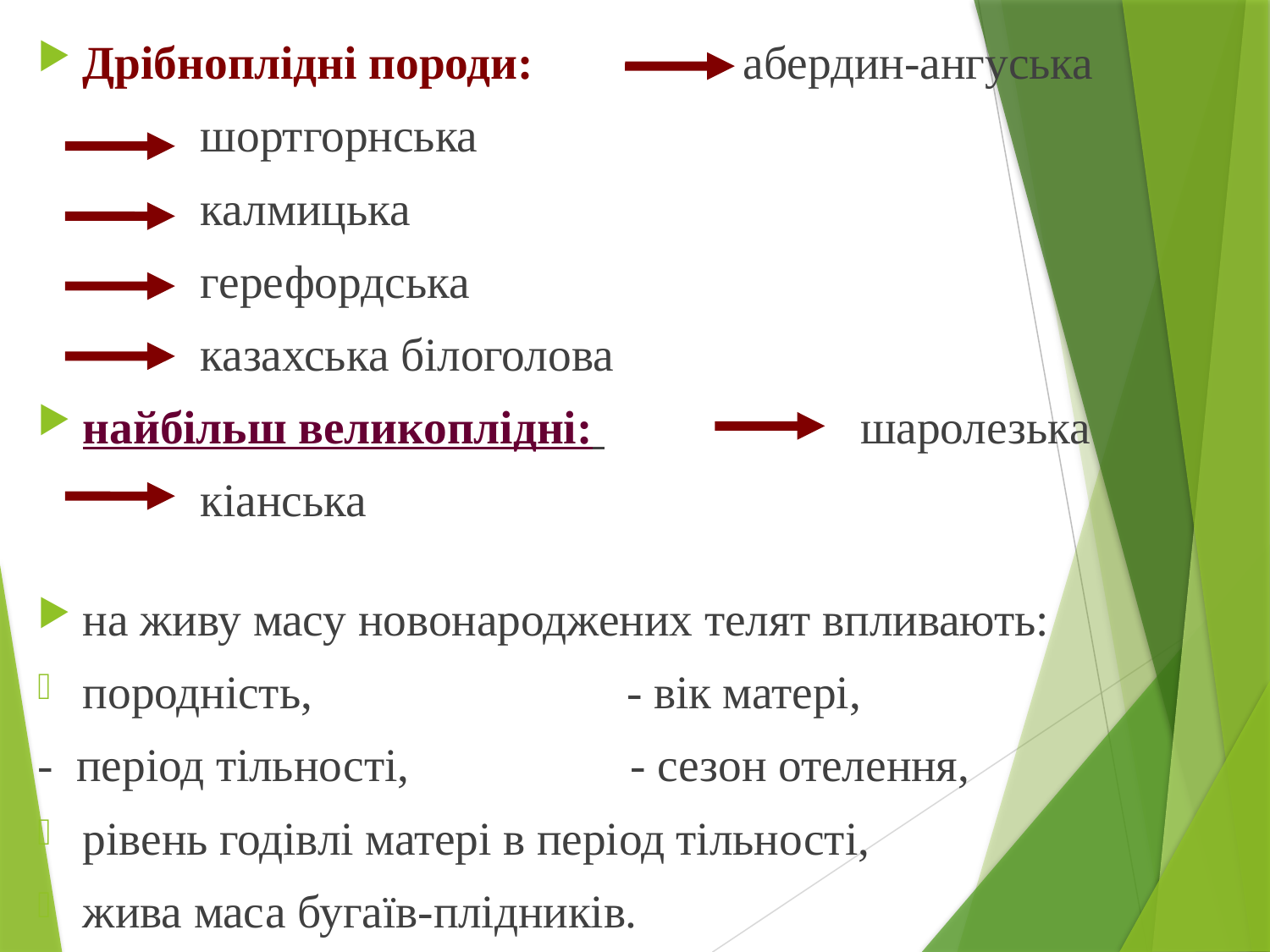

Дрібноплідні породи:                  абердин-ангуська
              шортгорнська
              калмицька
              герефордська
              казахська білоголова
найбільш великоплідні:                       шаролезька
              кіанська

на живу масу новонароджених телят впливають:
породність,                           - вік матері,
-  період тільності,                   - сезон отелення,
рівень годівлі матері в період тільності,
жива маса бугаїв-плідників.